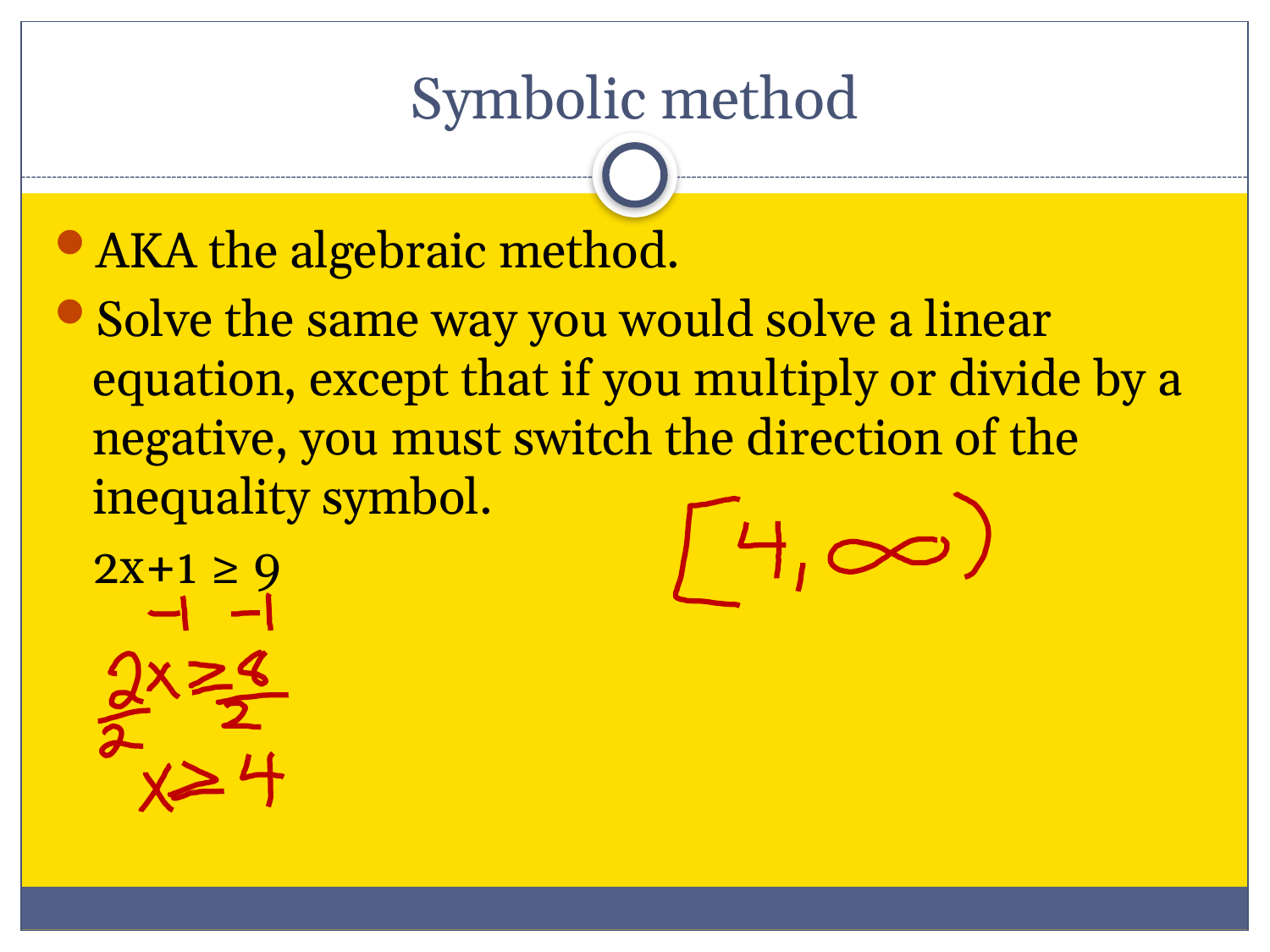

# Symbolic method
AKA the algebraic method.
Solve the same way you would solve a linear equation, except that if you multiply or divide by a negative, you must switch the direction of the inequality symbol.
	2x+1 ≥ 9